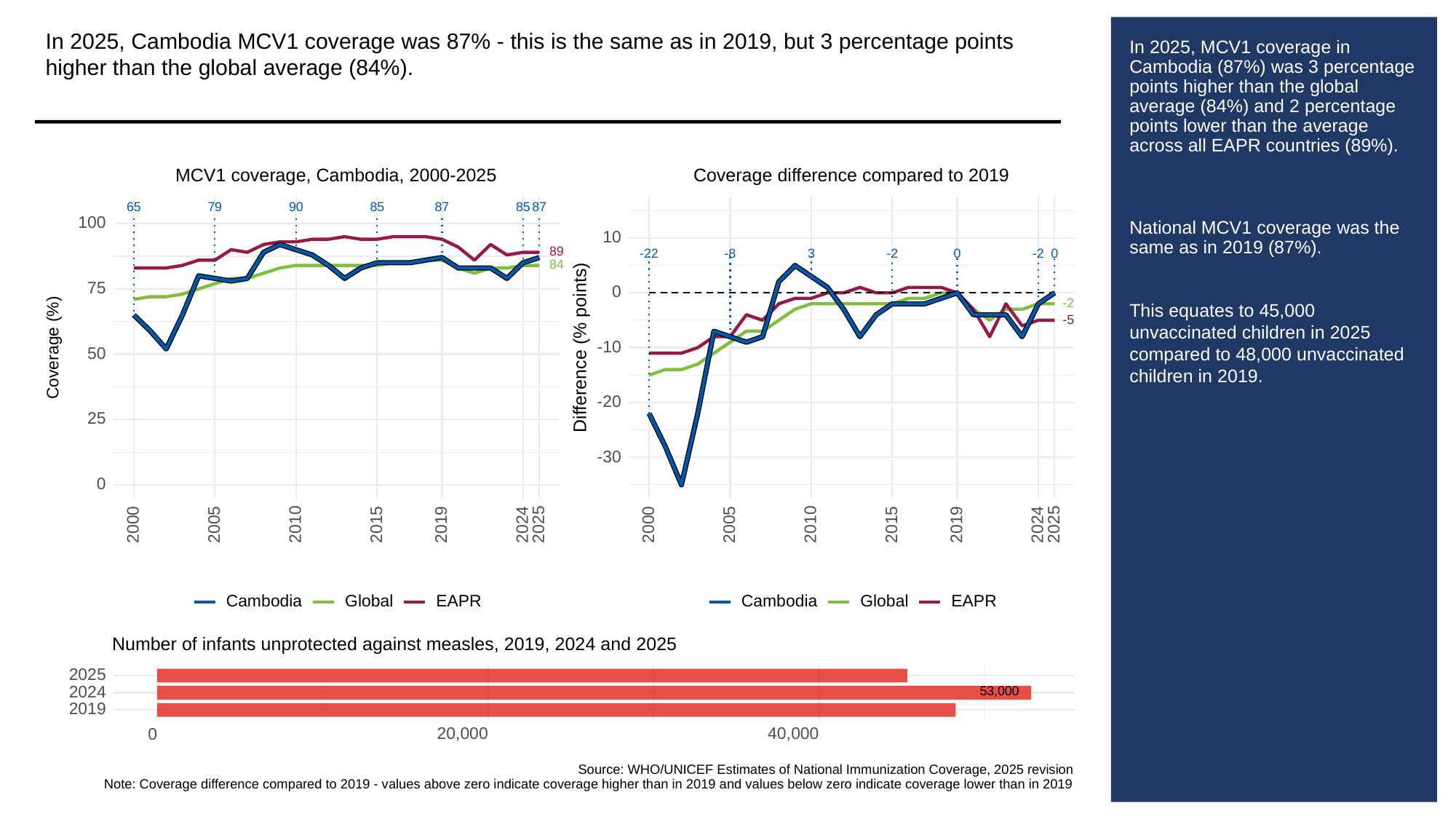

In 2025, Cambodia MCV1 coverage was 87% - this is the same as in 2019, but 3 percentage points higher than the global average (84%).
# In 2025, MCV1 coverage in Cambodia (87%) was 3 percentage points higher than the global average (84%) and 2 percentage points lower than the average across all EAPR countries (89%).

National MCV1 coverage was the same as in 2019 (87%).

This equates to 45,000 unvaccinated children in 2025 compared to 48,000 unvaccinated children in 2019.

MCV1 coverage, Cambodia, 2000-2025
Coverage difference compared to 2019

65
79
90
85
87
85
87

100

10

89
3
-8
0
0
-22
-2
-2

84

75
0

-2
-5

Difference (% points)
Coverage (%)
-10

50

-20

25

-30

0

2000
2005
2010
2015
2019
2024
2025
2000
2005
2010
2015
2019
2024
2025
Cambodia
Global
Cambodia
Global
EAPR
EAPR

Number of infants unprotected against measles, 2019, 2024 and 2025

2025

53,000
2024

2019

20,000
40,000
0
Source: WHO/UNICEF Estimates of National Immunization Coverage, 2025 revision
Note: Coverage difference compared to 2019 - values above zero indicate coverage higher than in 2019 and values below zero indicate coverage lower than in 2019